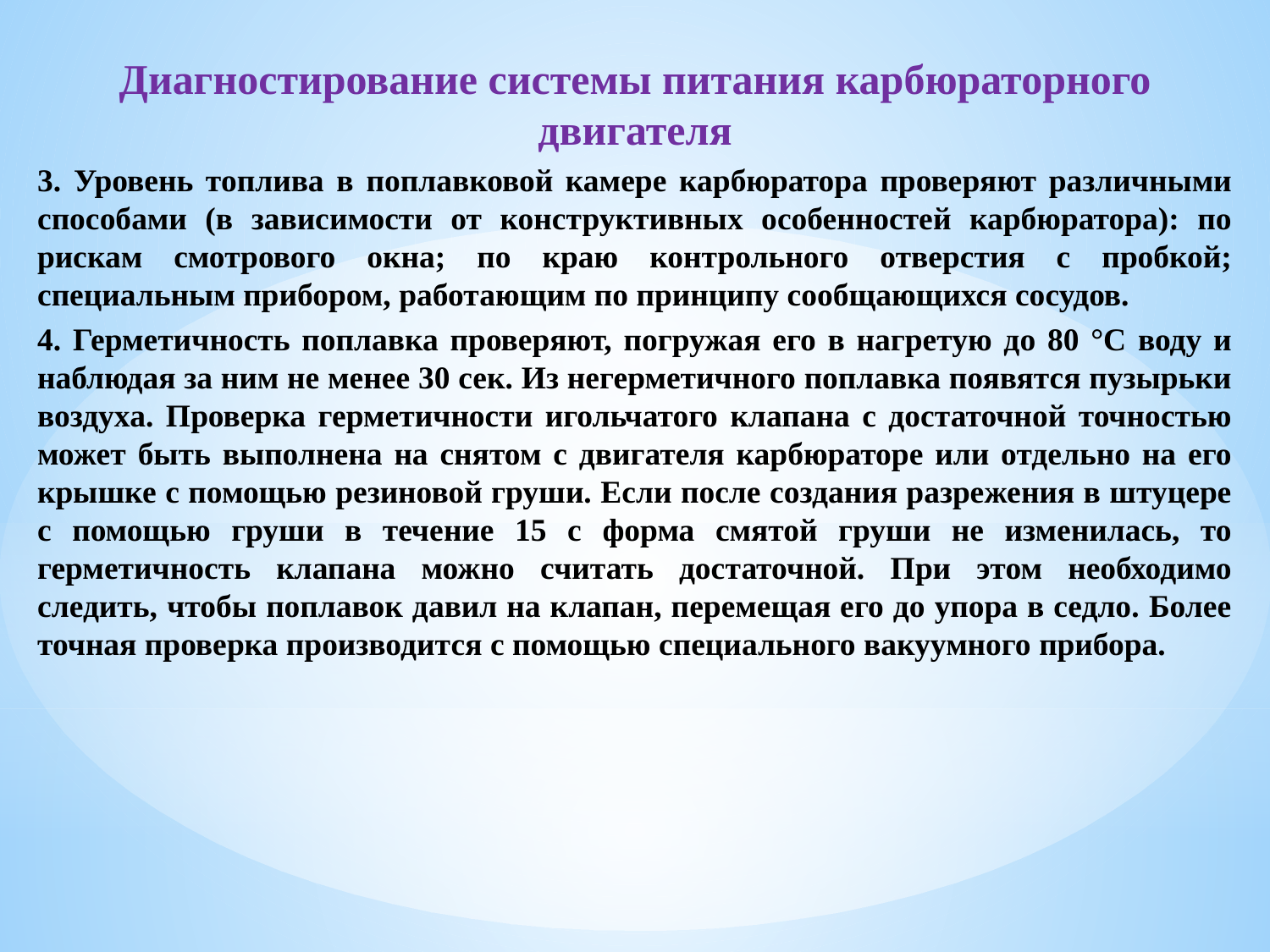

Диагностирование системы питания карбюраторного двигателя
3. Уровень топлива в поплавковой камере карбюратора проверяют различными способами (в зависимости от конструктивных особенностей карбюратора): по рискам смотрового окна; по краю контрольного отверстия с пробкой; специальным прибором, работающим по принципу сообщающихся сосудов.
4. Герметичность поплавка проверяют, погружая его в нагретую до 80 °С воду и наблюдая за ним не менее 30 сек. Из негерметичного поплавка появятся пузырьки воздуха. Проверка герметичности игольчатого клапана с достаточной точностью может быть выполнена на снятом с двигателя карбюраторе или отдельно на его крышке с помощью резиновой груши. Если после создания разрежения в штуцере с помощью груши в течение 15 с форма смятой груши не изменилась, то герметичность клапана можно считать достаточной. При этом необходимо следить, чтобы поплавок давил на клапан, перемещая его до упора в седло. Более точная проверка производится с помощью специального вакуумного прибора.